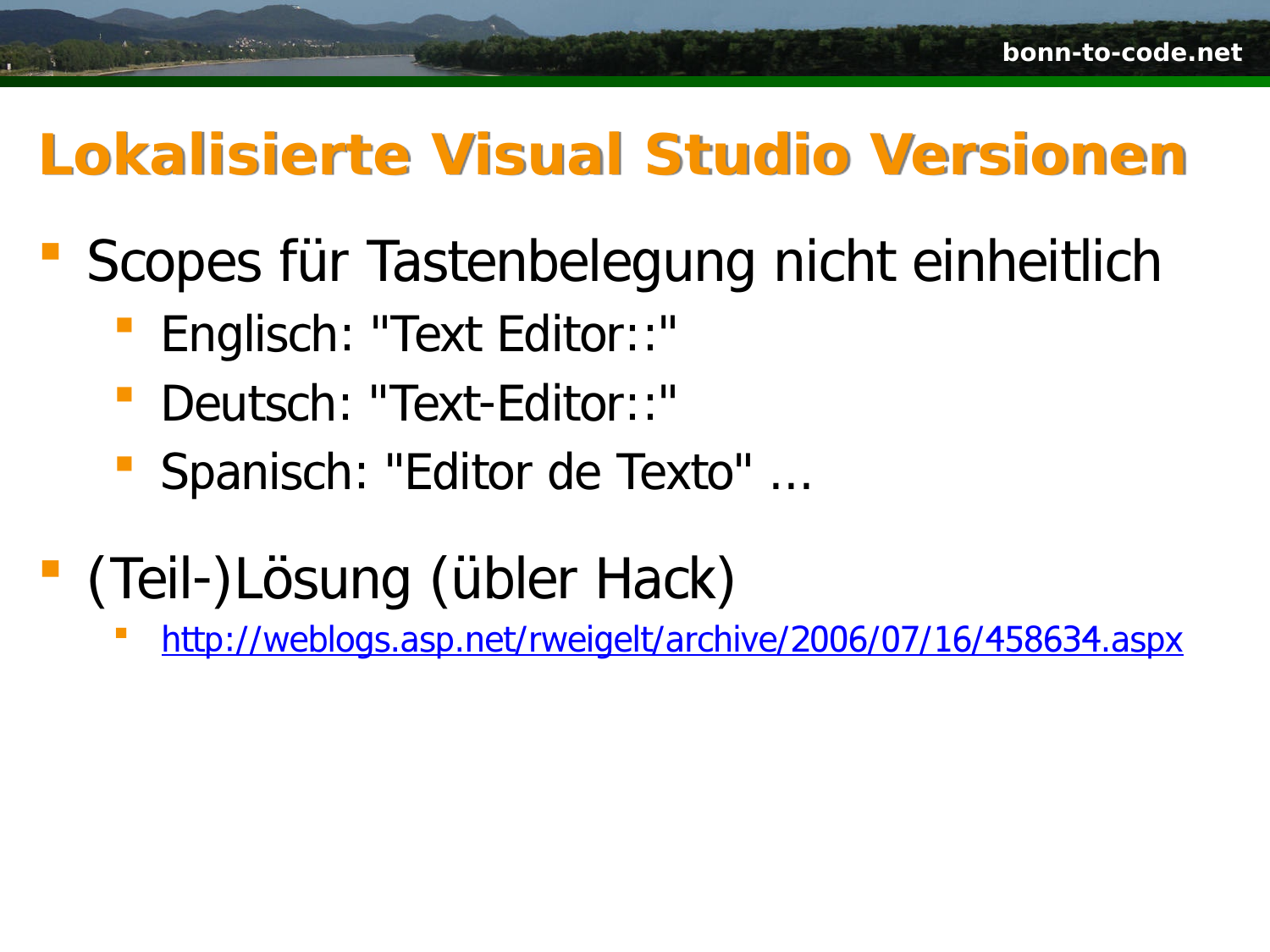

# Lokalisierte Visual Studio Versionen
Scopes für Tastenbelegung nicht einheitlich
Englisch: "Text Editor::"
Deutsch: "Text-Editor::"
Spanisch: "Editor de Texto" ...
(Teil-)Lösung (übler Hack)
http://weblogs.asp.net/rweigelt/archive/2006/07/16/458634.aspx